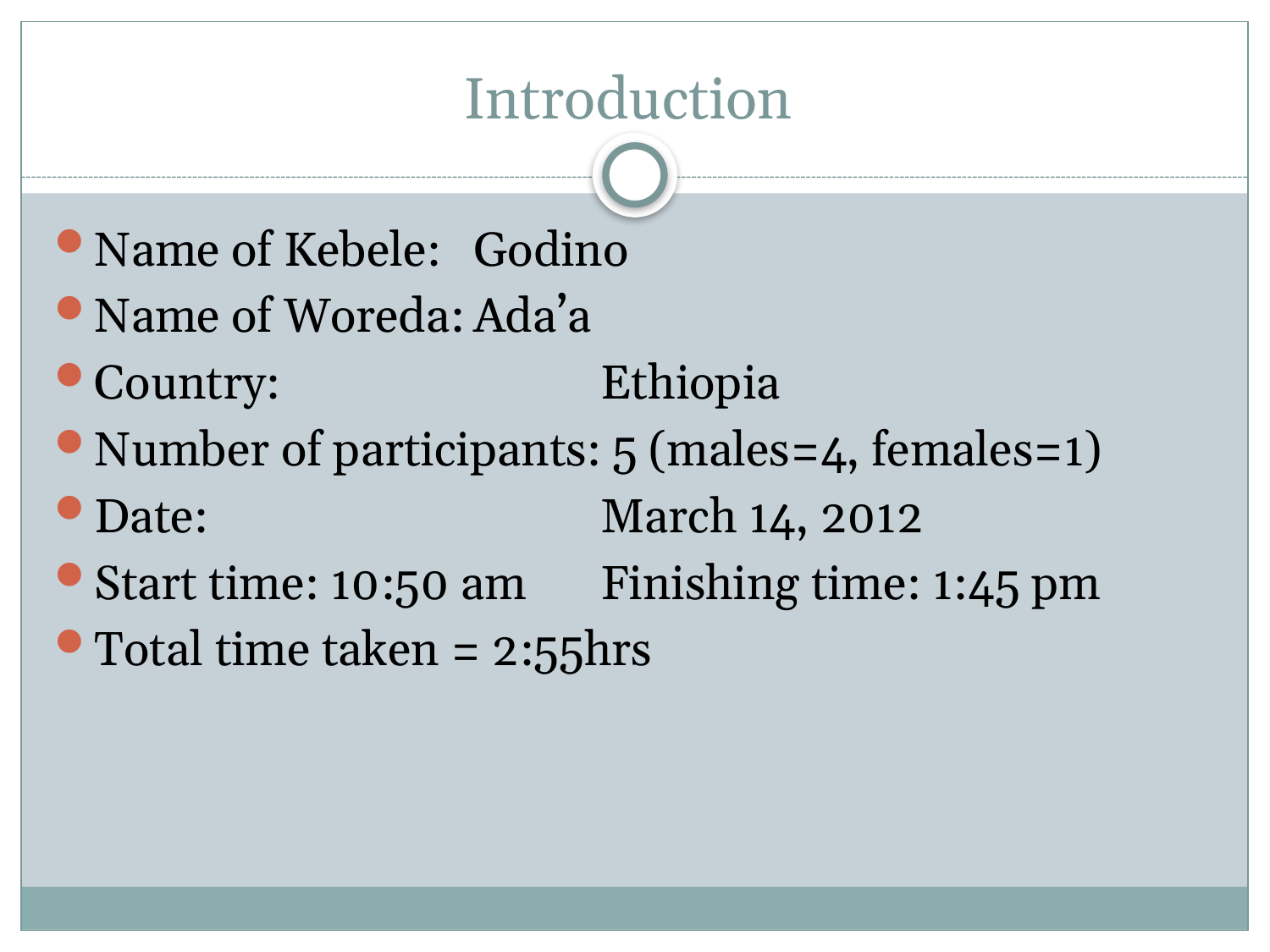

# Introduction
Name of Kebele: 	Godino
Name of Woreda:	Ada’a
Country: 			Ethiopia
Number of participants: 5 (males=4, females=1)
Date: 			March 14, 2012
Start time: 10:50 am	Finishing time: 1:45 pm
Total time taken = 2:55hrs